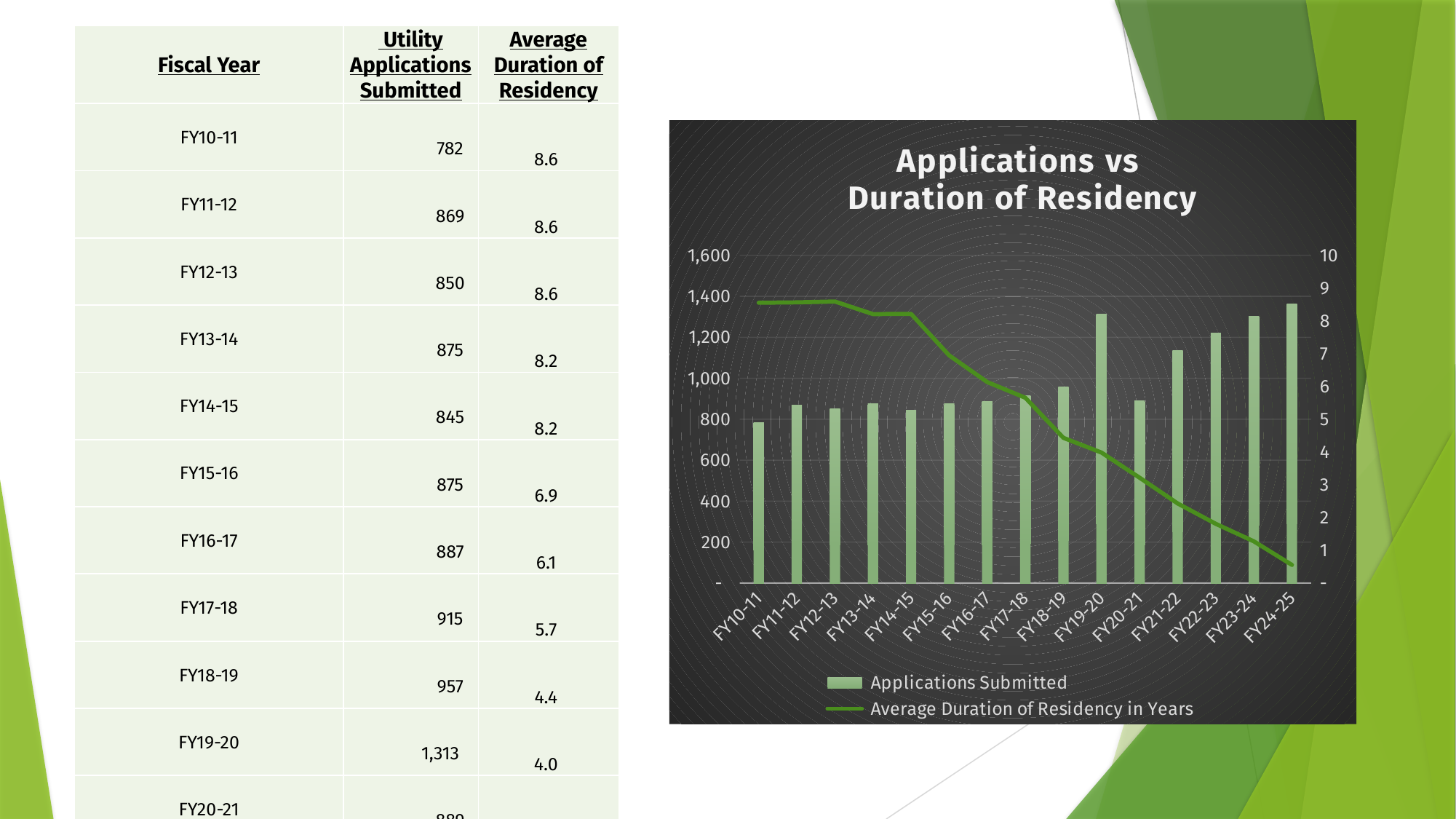

| Fiscal Year | Utility Applications Submitted | Average Duration of Residency |
| --- | --- | --- |
| FY10-11 | 782 | 8.6 |
| FY11-12 | 869 | 8.6 |
| FY12-13 | 850 | 8.6 |
| FY13-14 | 875 | 8.2 |
| FY14-15 | 845 | 8.2 |
| FY15-16 | 875 | 6.9 |
| FY16-17 | 887 | 6.1 |
| FY17-18 | 915 | 5.7 |
| FY18-19 | 957 | 4.4 |
| FY19-20 | 1,313 | 4.0 |
| FY20-21 | 889 | 3.2 |
| FY21-22 | 1,134 | 2.4 |
| FY22-23 | 1,222 | 1.8 |
| FY23-24 | 1,301 | 1.3 |
| FY24-25 | 1,364 | 0.6 |

### Chart: Applications vs
Duration of Residency

| Category |  Applications Submitted  |  Average Duration of Residency in Years  |
|---|---|---|
| FY10-11 | 781.5 | 8.552360567514679 |
| FY11-12 | 868.5 | 8.565030441400303 |
| FY12-13 | 849.5 | 8.590353225213875 |
| FY13-14 | 874.5 | 8.206562599554 |
| FY14-15 | 845.0 | 8.213298445436356 |
| FY15-16 | 875.0 | 6.9478810432774 |
| FY16-17 | 886.5 | 6.132793776989737 |
| FY17-18 | 914.5 | 5.65406221994623 |
| FY18-19 | 957.0 | 4.430398803123102 |
| FY19-20 | 1313.0 | 3.980412431875094 |
| FY20-21 | 889.0 | 3.214611872146123 |
| FY21-22 | 1134.0 | 2.4288116503837234 |
| FY22-23 | 1222.0 | 1.808022657649847 |
| FY23-24 | 1301.0 | 1.2731255478923955 |
| FY24-25 | 1364.0 | 0.5539502096495937 |